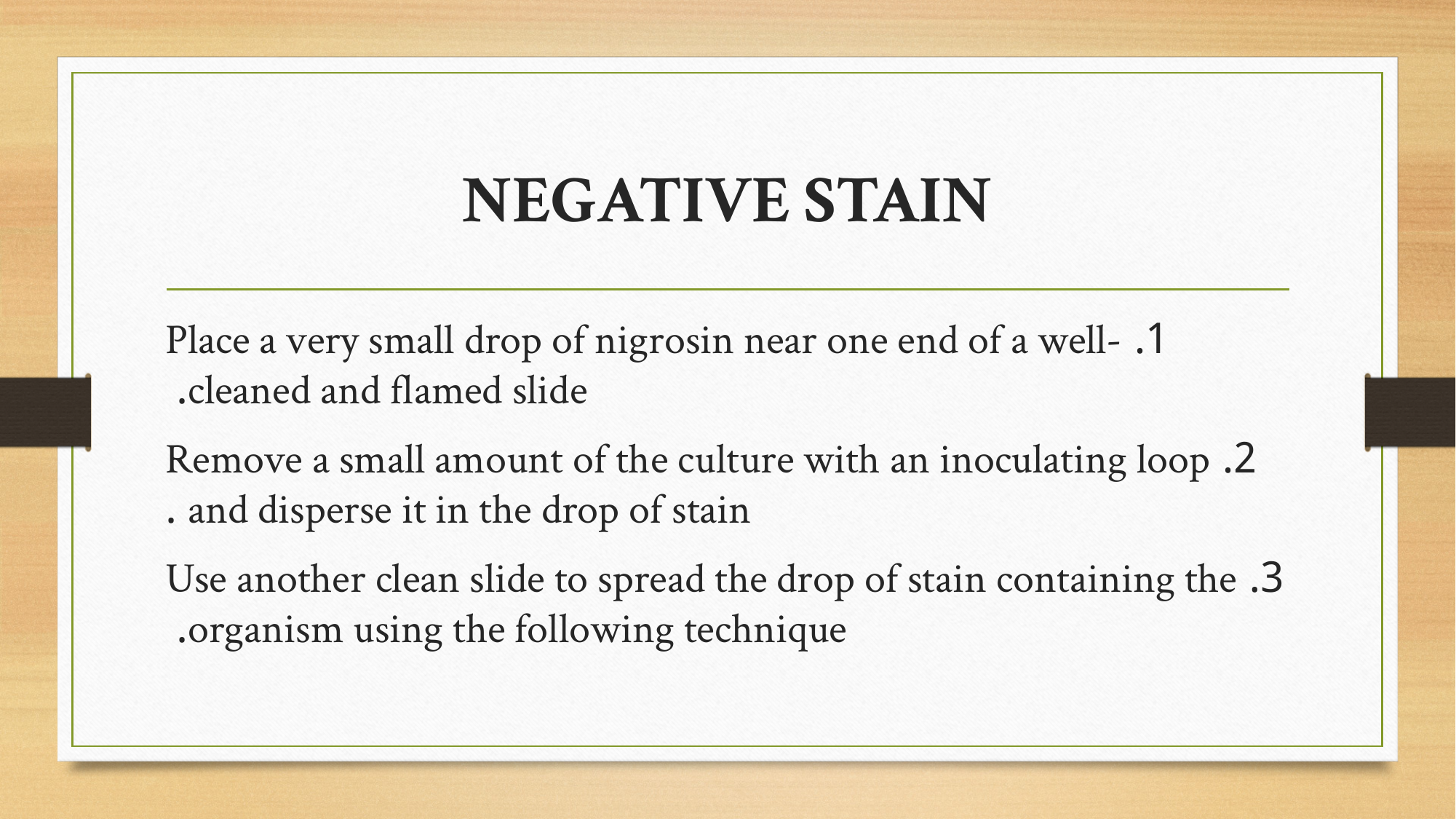

# NEGATIVE STAIN
1. Place a very small drop of nigrosin near one end of a well-cleaned and flamed slide.
2. Remove a small amount of the culture with an inoculating loop and disperse it in the drop of stain .
3. Use another clean slide to spread the drop of stain containing the organism using the following technique.